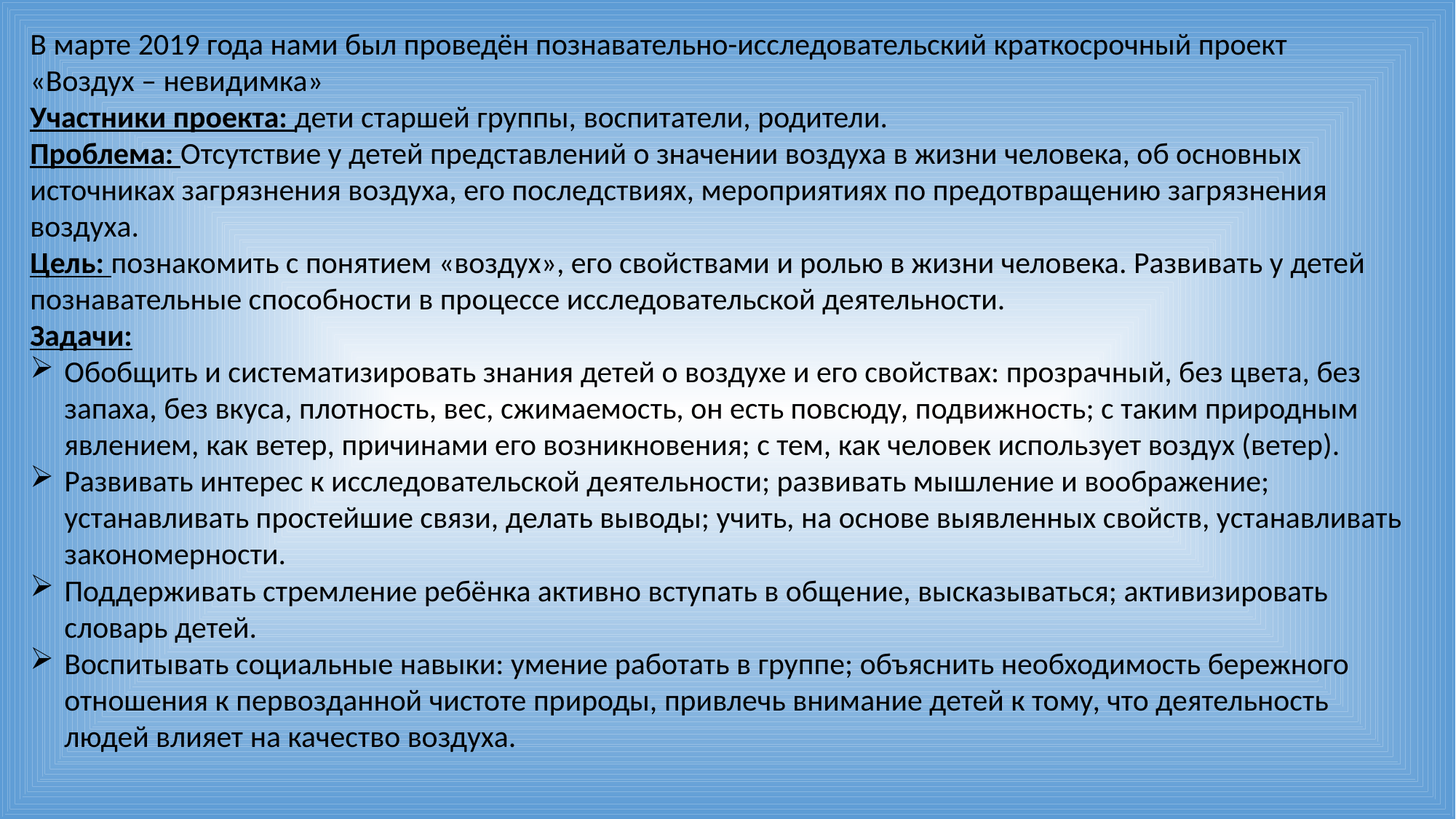

В марте 2019 года нами был проведён познавательно-исследовательский краткосрочный проект
«Воздух – невидимка»
Участники проекта: дети старшей группы, воспитатели, родители.
Проблема: Отсутствие у детей представлений о значении воздуха в жизни человека, об основных источниках загрязнения воздуха, его последствиях, мероприятиях по предотвращению загрязнения воздуха.
Цель: познакомить с понятием «воздух», его свойствами и ролью в жизни человека. Развивать у детей познавательные способности в процессе исследовательской деятельности.
Задачи:
Обобщить и систематизировать знания детей о воздухе и его свойствах: прозрачный, без цвета, без запаха, без вкуса, плотность, вес, сжимаемость, он есть повсюду, подвижность; с таким природным явлением, как ветер, причинами его возникновения; с тем, как человек использует воздух (ветер).
Развивать интерес к исследовательской деятельности; развивать мышление и воображение; устанавливать простейшие связи, делать выводы; учить, на основе выявленных свойств, устанавливать закономерности.
Поддерживать стремление ребёнка активно вступать в общение, высказываться; активизировать словарь детей.
Воспитывать социальные навыки: умение работать в группе; объяснить необходимость бережного отношения к первозданной чистоте природы, привлечь внимание детей к тому, что деятельность людей влияет на качество воздуха.